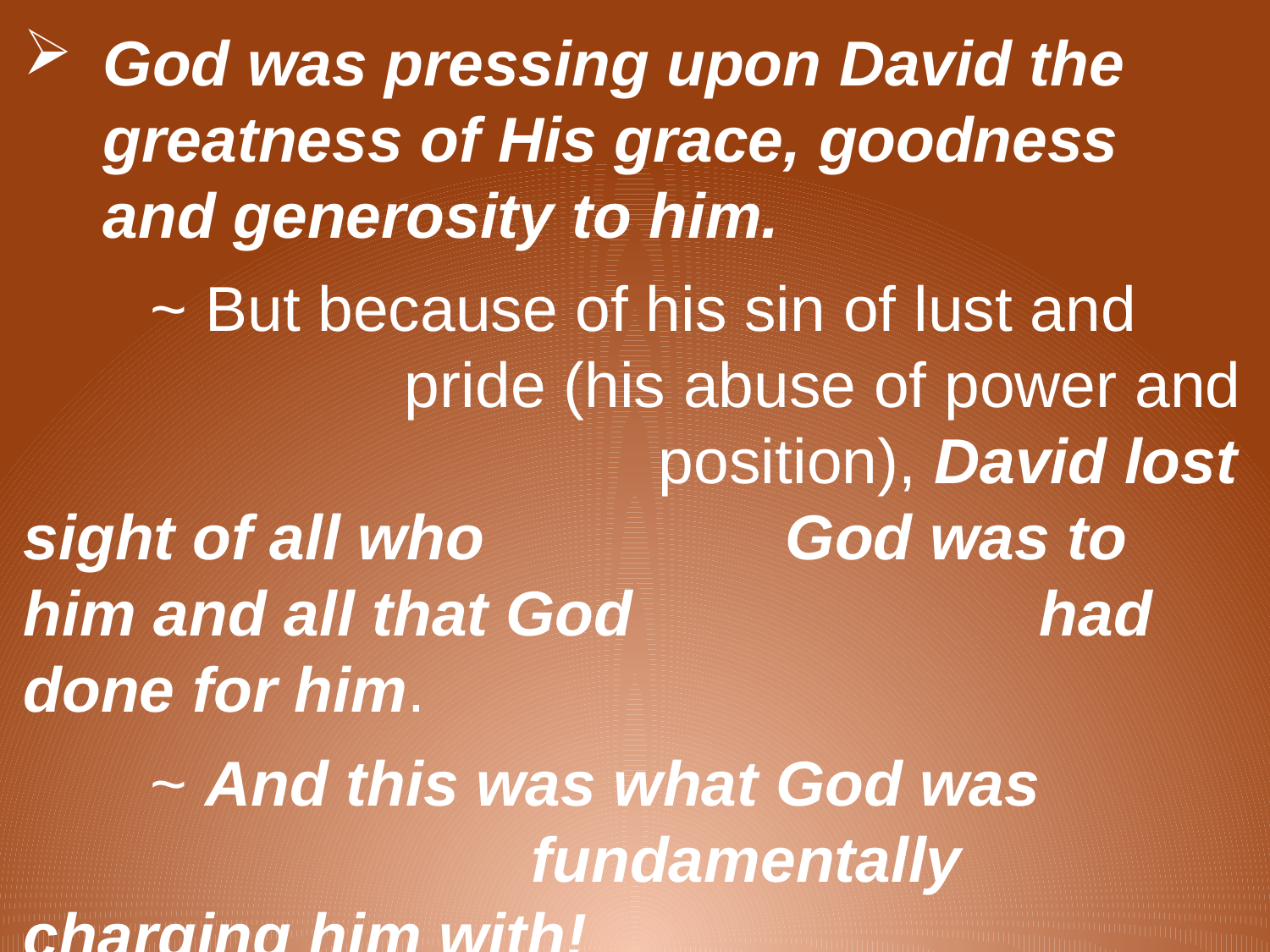

God was pressing upon David the greatness of His grace, goodness and generosity to him.
	~ But because of his sin of lust and 				pride (his abuse of power and 					position), David lost sight of all who 			God was to him and all that God 				had done for him.
	~ And this was what God was 					fundamentally charging him with!